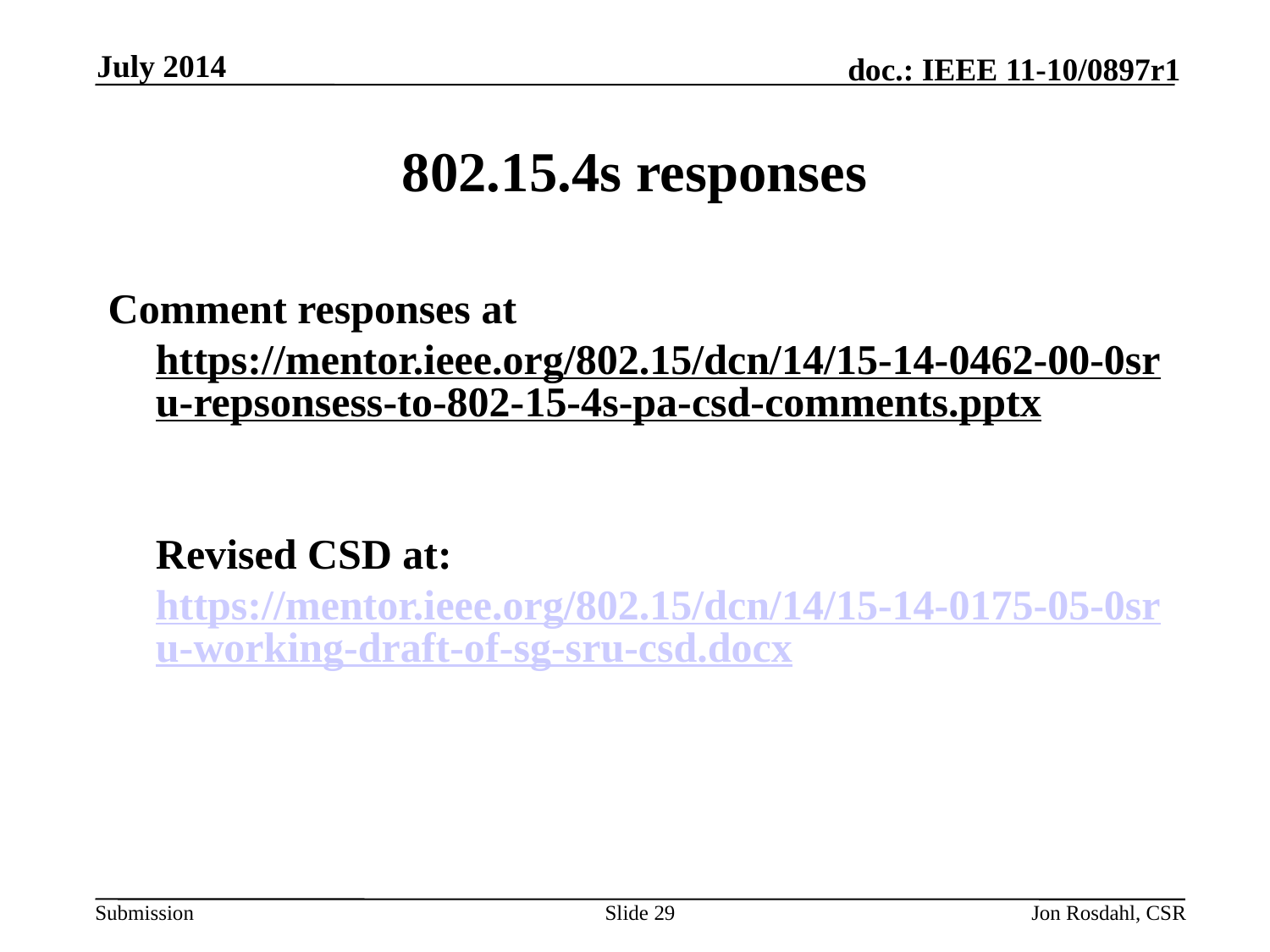

July 2014
# 802.15.4s responses
Comment responses at https://mentor.ieee.org/802.15/dcn/14/15-14-0462-00-0sru-repsonsess-to-802-15-4s-pa-csd-comments.pptx
Revised CSD at: https://mentor.ieee.org/802.15/dcn/14/15-14-0175-05-0sru-working-draft-of-sg-sru-csd.docx
Slide 29
Jon Rosdahl, CSR